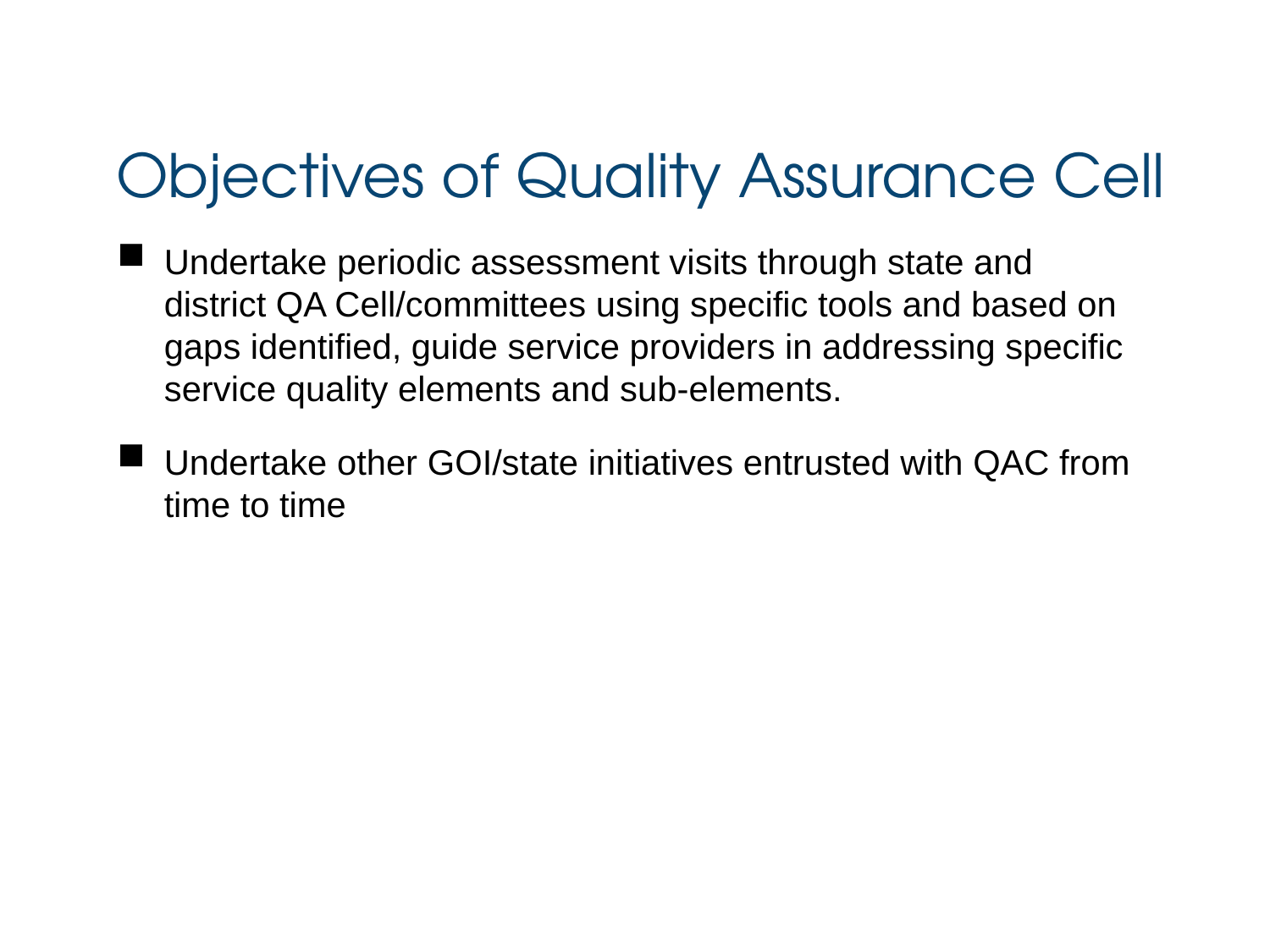

# Objectives of Quality Assurance Cell
Undertake periodic assessment visits through state and district QA Cell/committees using specific tools and based on gaps identified, guide service providers in addressing specific service quality elements and sub-elements.
Undertake other GOI/state initiatives entrusted with QAC from time to time